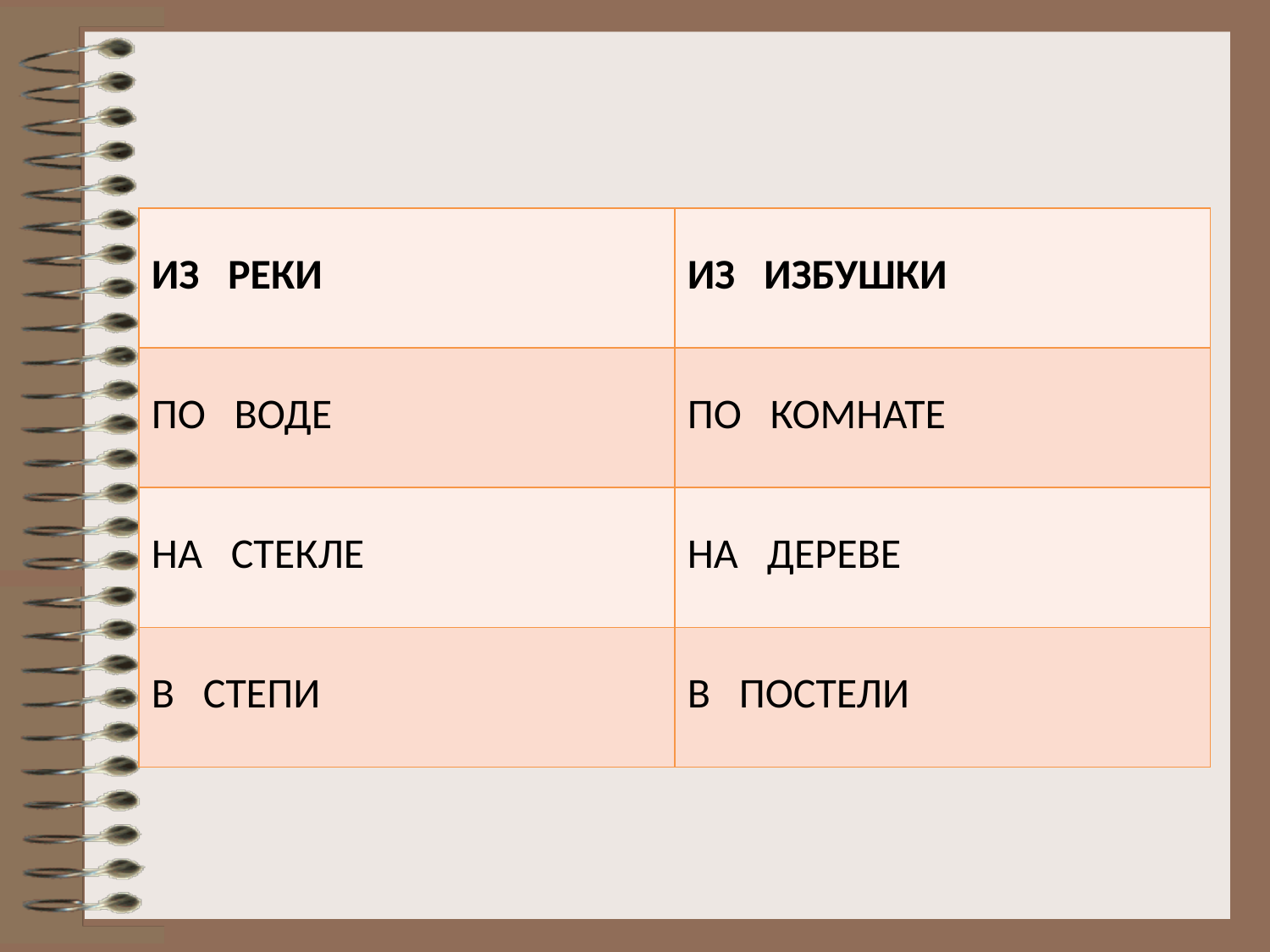

#
| ИЗ РЕКИ | ИЗ ИЗБУШКИ |
| --- | --- |
| ПО ВОДЕ | ПО КОМНАТЕ |
| НА СТЕКЛЕ | НА ДЕРЕВЕ |
| В СТЕПИ | В ПОСТЕЛИ |